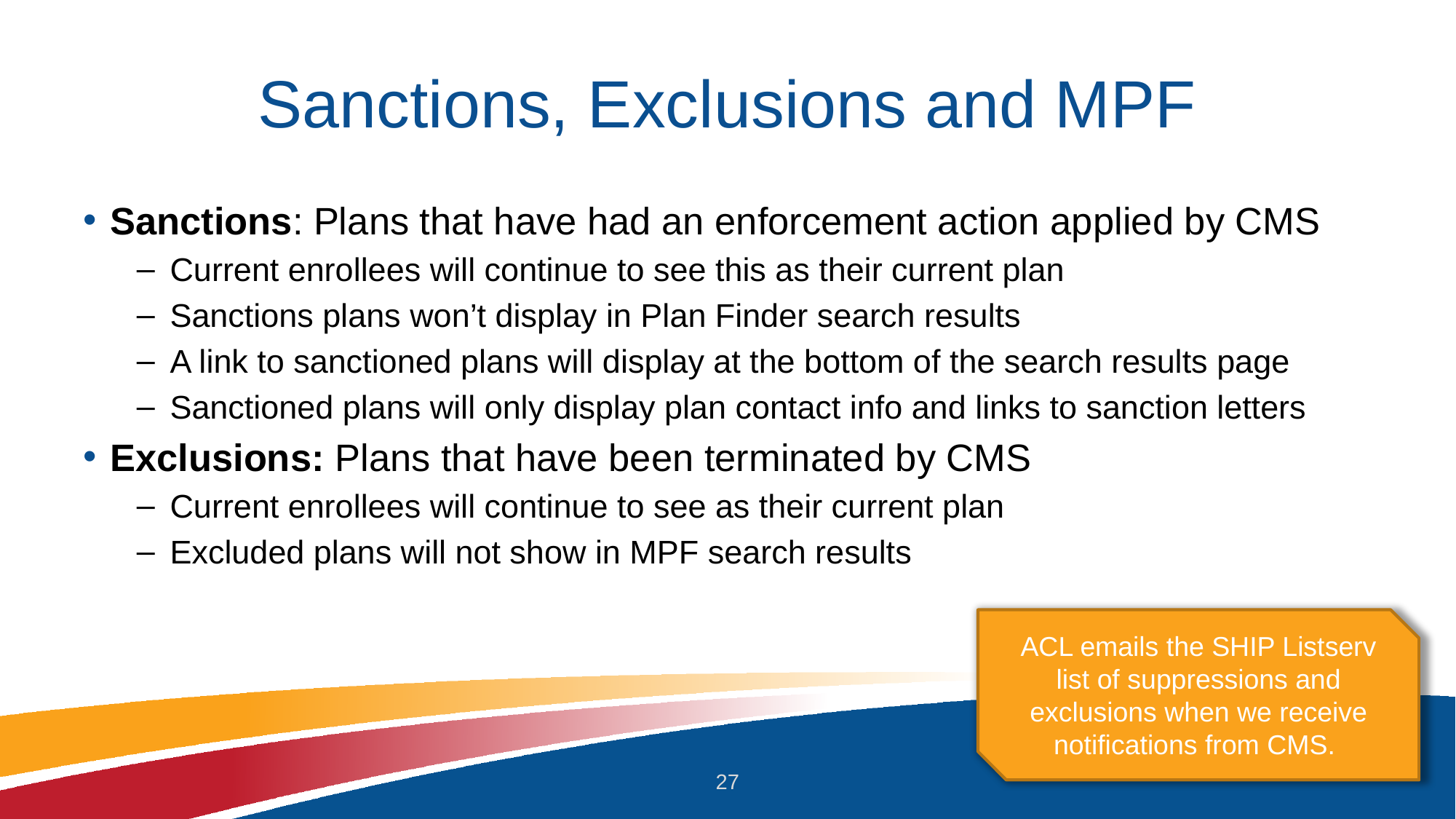

# Sanctions, Exclusions and MPF
Sanctions: Plans that have had an enforcement action applied by CMS
Current enrollees will continue to see this as their current plan
Sanctions plans won’t display in Plan Finder search results
A link to sanctioned plans will display at the bottom of the search results page
Sanctioned plans will only display plan contact info and links to sanction letters
Exclusions: Plans that have been terminated by CMS
Current enrollees will continue to see as their current plan
Excluded plans will not show in MPF search results

ACL emails the SHIP Listserv list of suppressions and exclusions when we receive notifications from CMS.
27